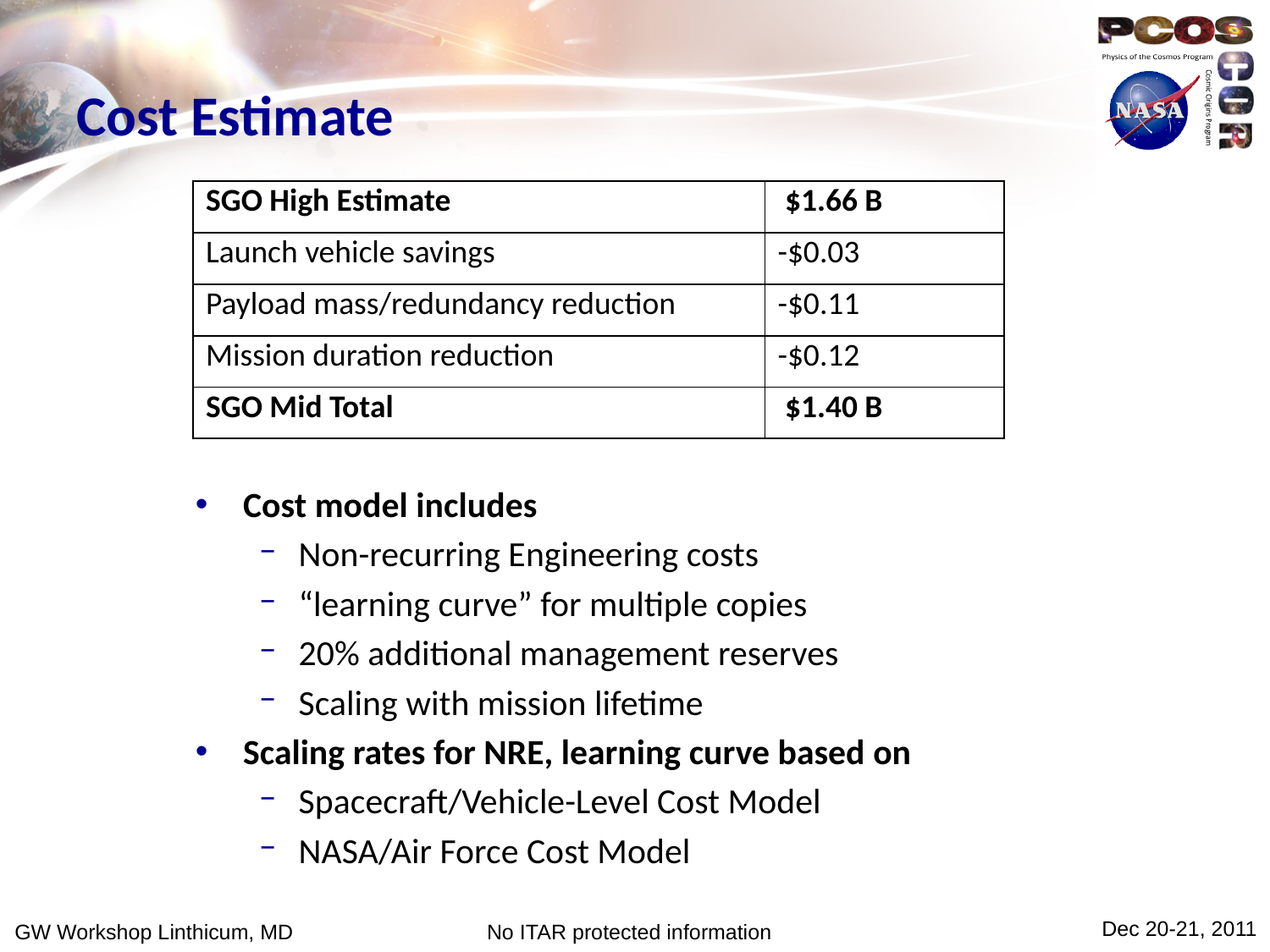

# Cost Estimate
| SGO High Estimate | $1.66 B |
| --- | --- |
| Launch vehicle savings | -$0.03 |
| Payload mass/redundancy reduction | -$0.11 |
| Mission duration reduction | -$0.12 |
| SGO Mid Total | $1.40 B |
Cost model includes
Non-recurring Engineering costs
“learning curve” for multiple copies
20% additional management reserves
Scaling with mission lifetime
Scaling rates for NRE, learning curve based on
Spacecraft/Vehicle-Level Cost Model
NASA/Air Force Cost Model